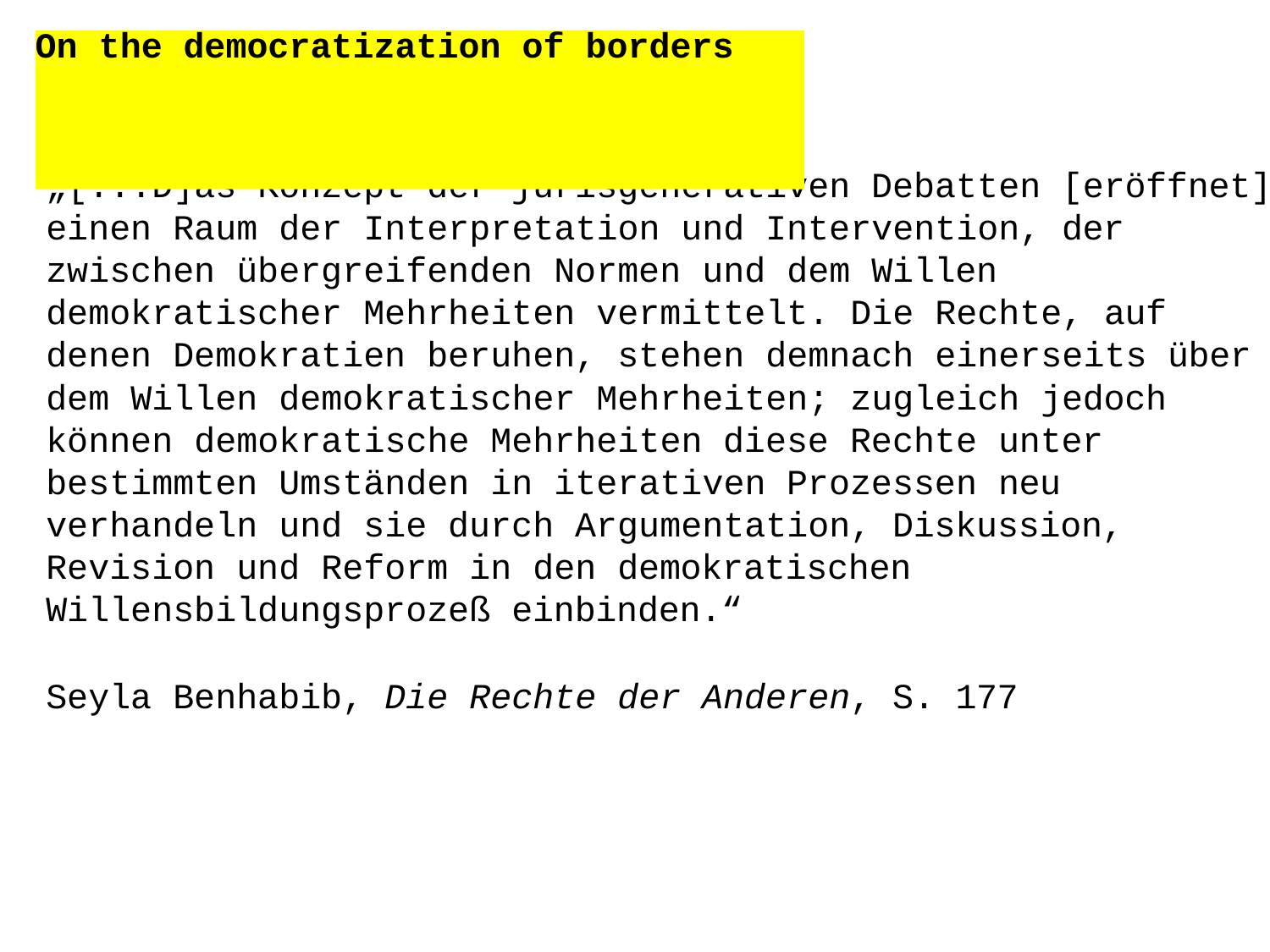

# On the democratization of borders
„[...D]as Konzept der jurisgenerativen Debatten [eröffnet] einen Raum der Interpretation und Intervention, der zwischen übergreifenden Normen und dem Willen demokratischer Mehrheiten vermittelt. Die Rechte, auf denen Demokratien beruhen, stehen demnach einerseits über dem Willen demokratischer Mehrheiten; zugleich jedoch können demokratische Mehrheiten diese Rechte unter bestimmten Umständen in iterativen Prozessen neu verhandeln und sie durch Argumentation, Diskussion, Revision und Reform in den demokratischen Willensbildungsprozeß einbinden.“

Seyla Benhabib, Die Rechte der Anderen, S. 177